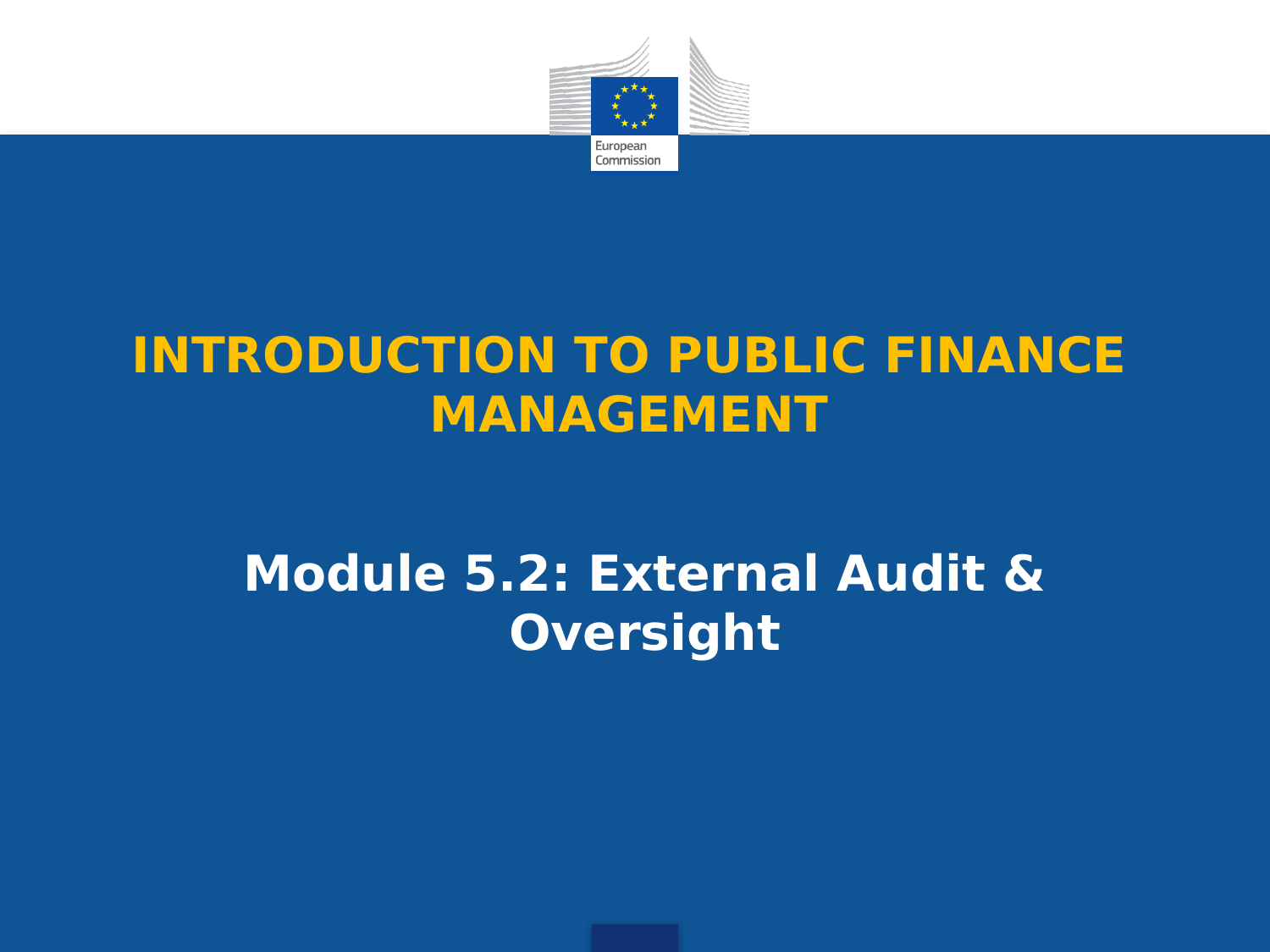

# INTRODUCTION TO PUBLIC FINANCE MANAGEMENT
Module 5.2: External Audit & Oversight